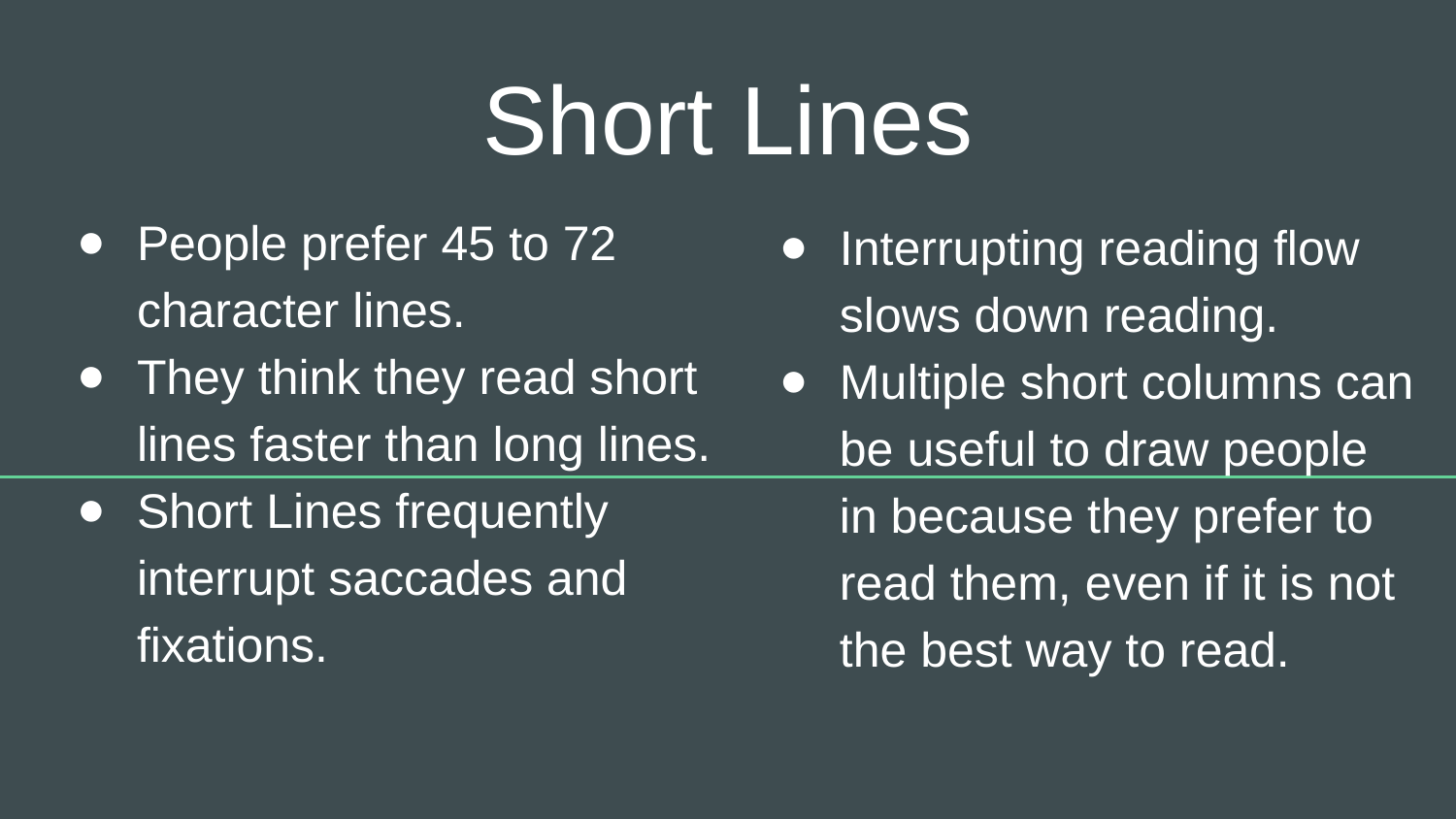

# Short Lines
People prefer 45 to 72 character lines.
They think they read short lines faster than long lines.
Short Lines frequently interrupt saccades and fixations.

Interrupting reading flow slows down reading.
Multiple short columns can be useful to draw people in because they prefer to read them, even if it is not the best way to read.